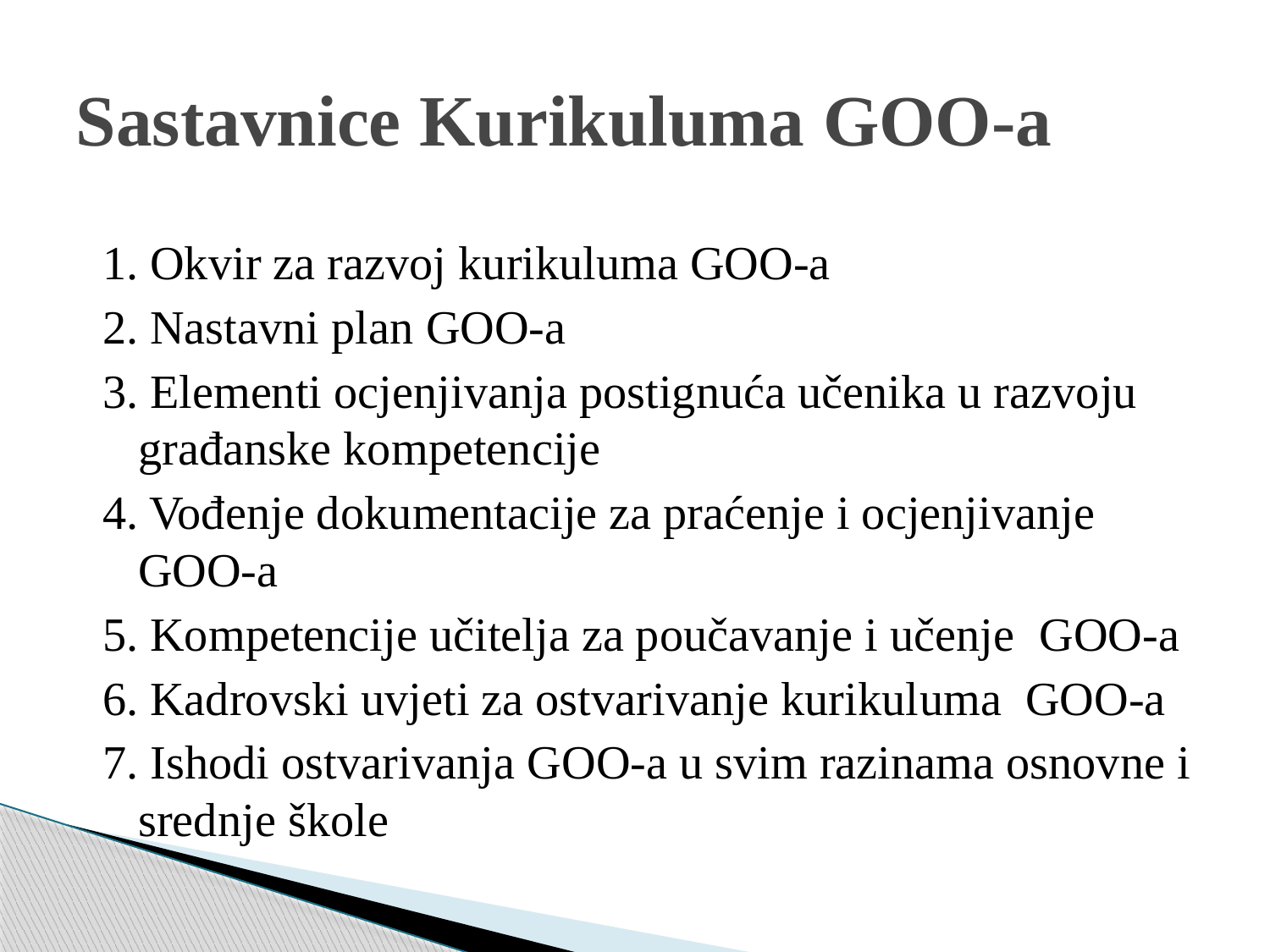

# Sastavnice Kurikuluma GOO-a
1. Okvir za razvoj kurikuluma GOO-a
2. Nastavni plan GOO-a
3. Elementi ocjenjivanja postignuća učenika u razvoju građanske kompetencije
4. Vođenje dokumentacije za praćenje i ocjenjivanje  GOO-a
5. Kompetencije učitelja za poučavanje i učenje  GOO-a
6. Kadrovski uvjeti za ostvarivanje kurikuluma  GOO-a
7. Ishodi ostvarivanja GOO-a u svim razinama osnovne i srednje škole